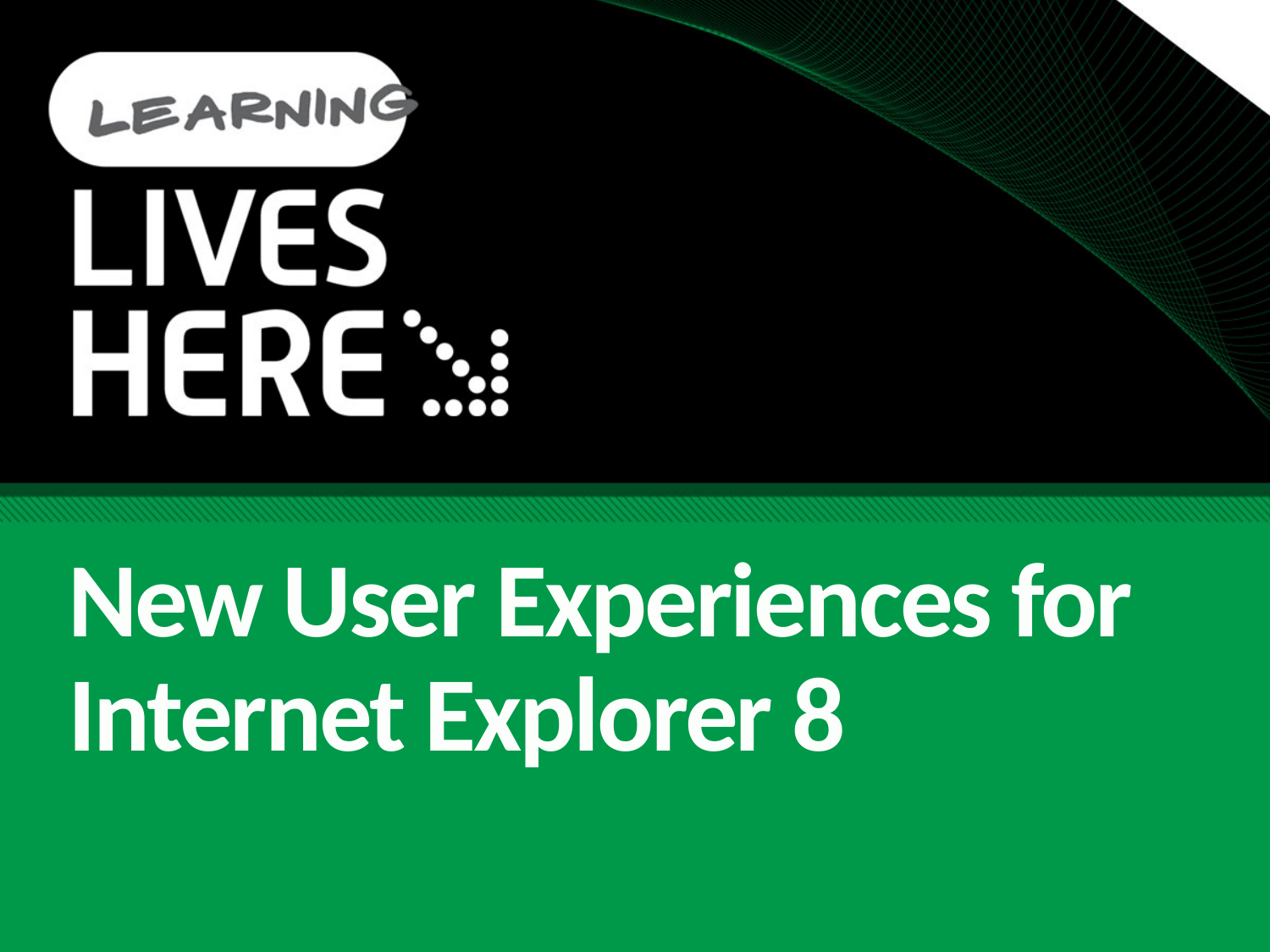

# New User Experiences for Internet Explorer 8